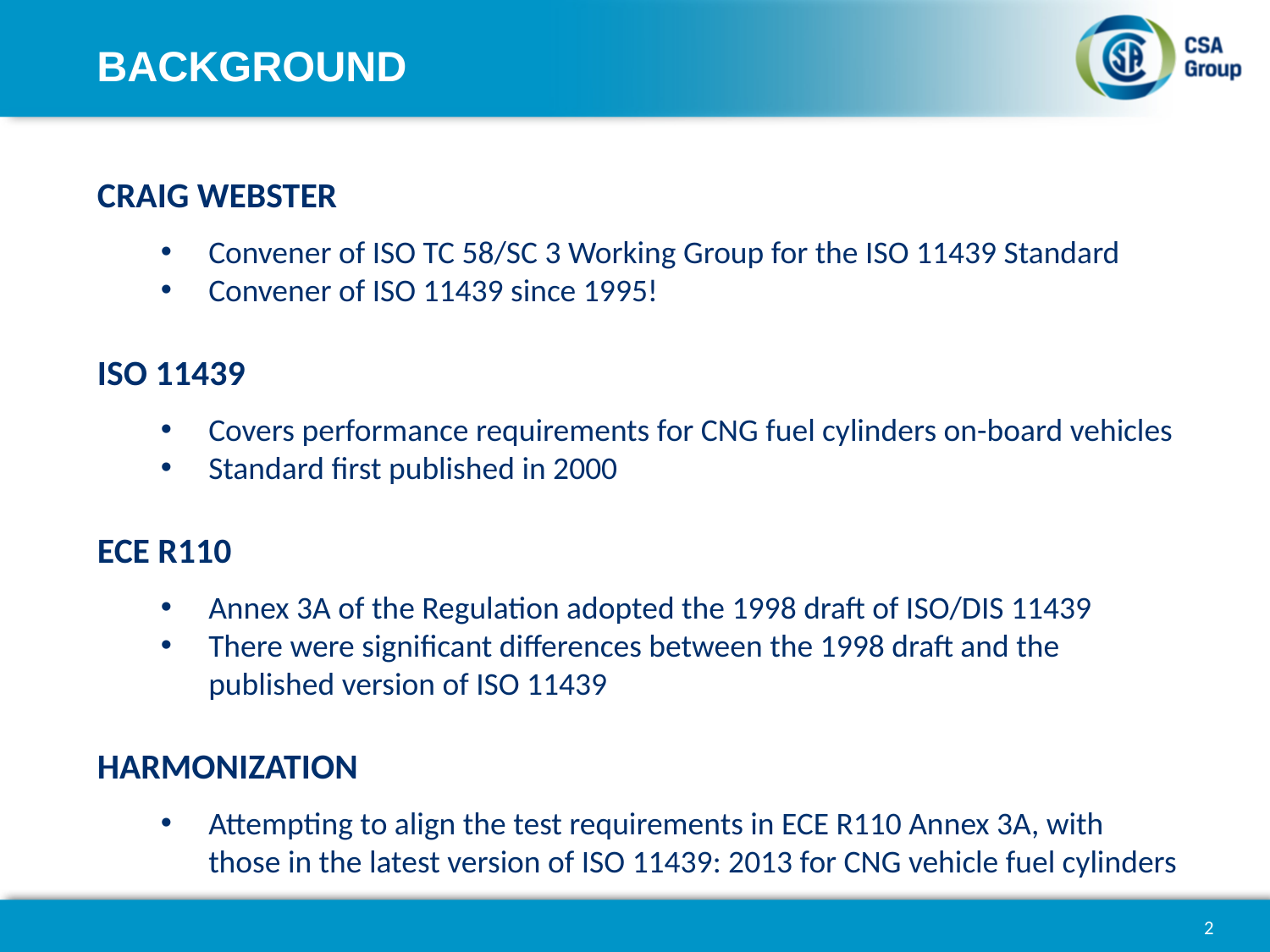

# BACKGROUND
CRAIG WEBSTER

Convener of ISO TC 58/SC 3 Working Group for the ISO 11439 Standard
Convener of ISO 11439 since 1995!

ISO 11439

Covers performance requirements for CNG fuel cylinders on-board vehicles
Standard first published in 2000

ECE R110

Annex 3A of the Regulation adopted the 1998 draft of ISO/DIS 11439
There were significant differences between the 1998 draft and the published version of ISO 11439

HARMONIZATION

Attempting to align the test requirements in ECE R110 Annex 3A, with those in the latest version of ISO 11439: 2013 for CNG vehicle fuel cylinders

2